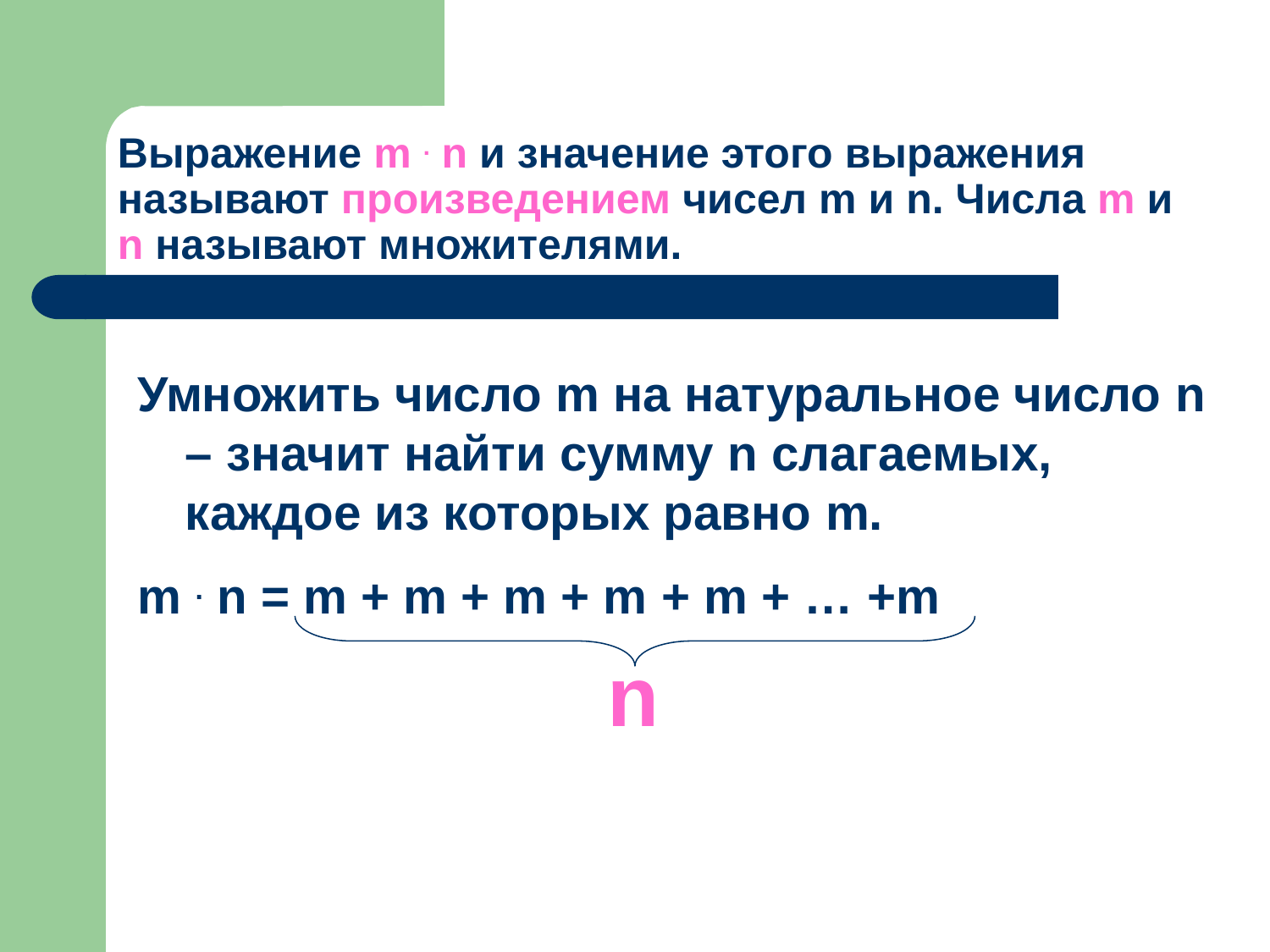

# Выражение m . n и значение этого выражения называют произведением чисел m и n. Числа m и n называют множителями.

Умножить число m на натуральное число n – значит найти сумму n слагаемых, каждое из которых равно m.
m . n = m + m + m + m + m + … +m

n